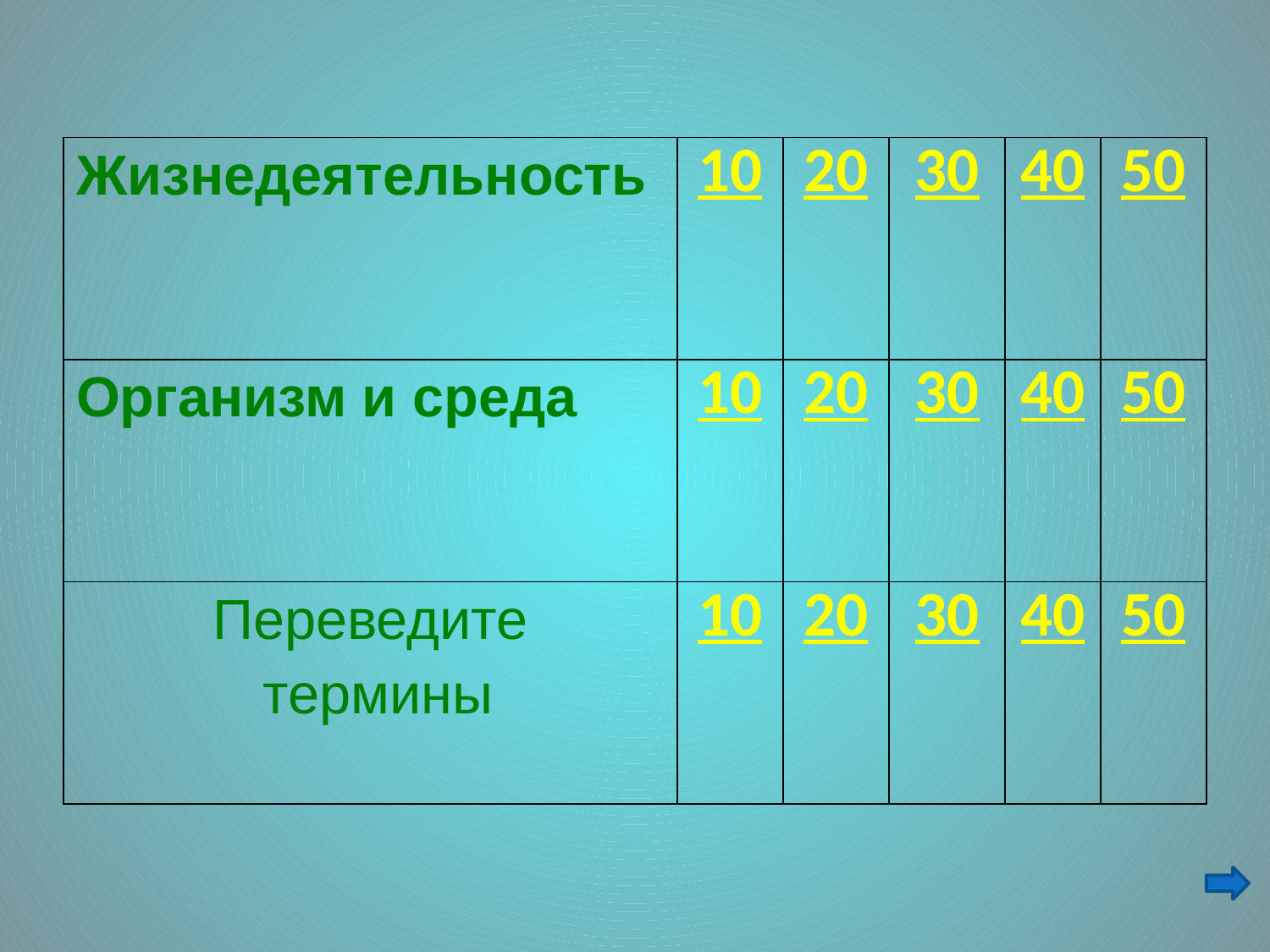

| Жизнедеятельность | 10 | 20 | 30 | 40 | 50 |
| --- | --- | --- | --- | --- | --- |
| Организм и среда | 10 | 20 | 30 | 40 | 50 |
| Переведите термины | 10 | 20 | 30 | 40 | 50 |